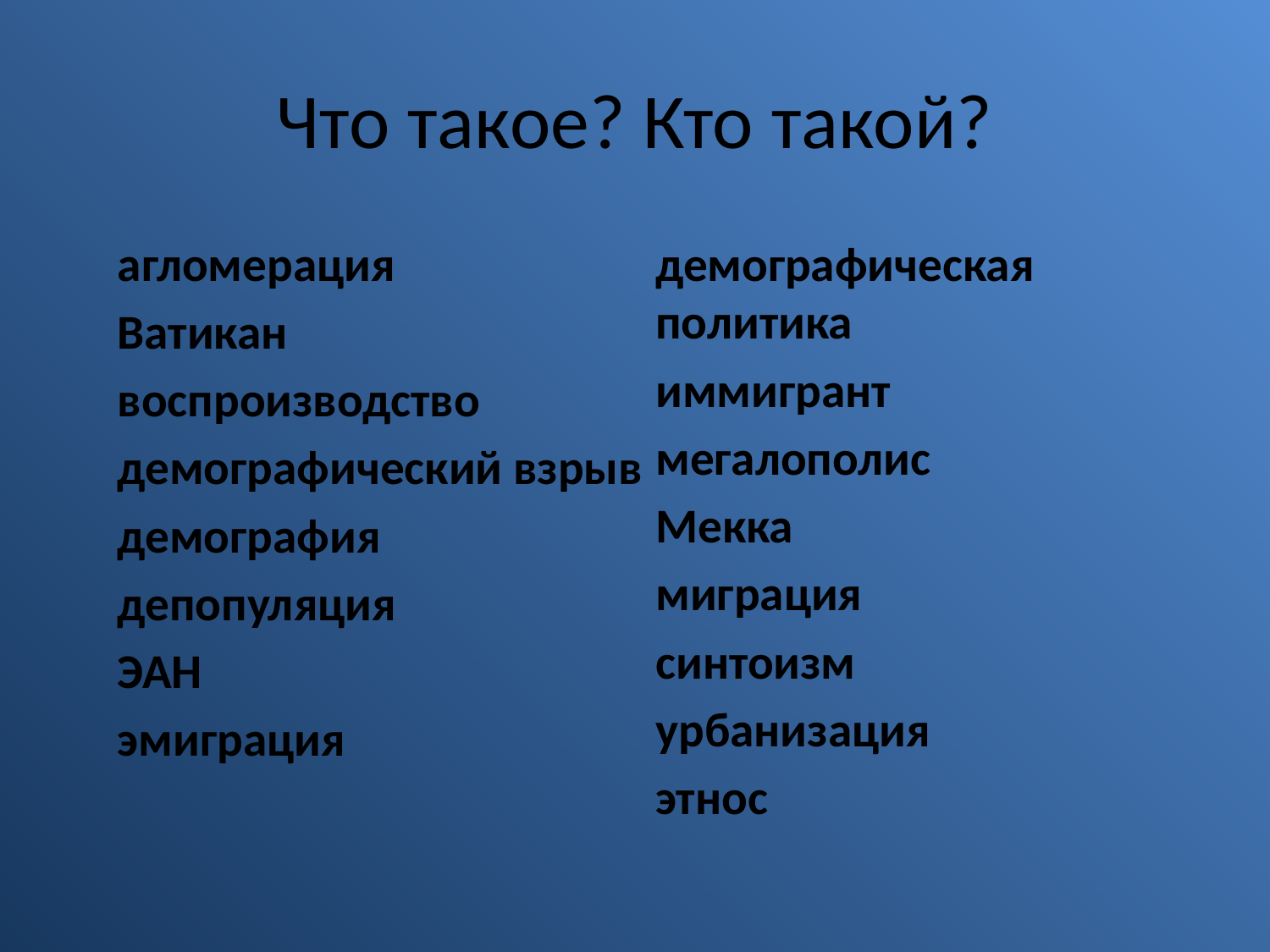

# Что такое? Кто такой?
агломерация
Ватикан
воспроизводство
демографический взрыв
демография
депопуляция
ЭАН
эмиграция

демографическая политика
иммигрант
мегалополис
Мекка
миграция
синтоизм
урбанизация
этнос